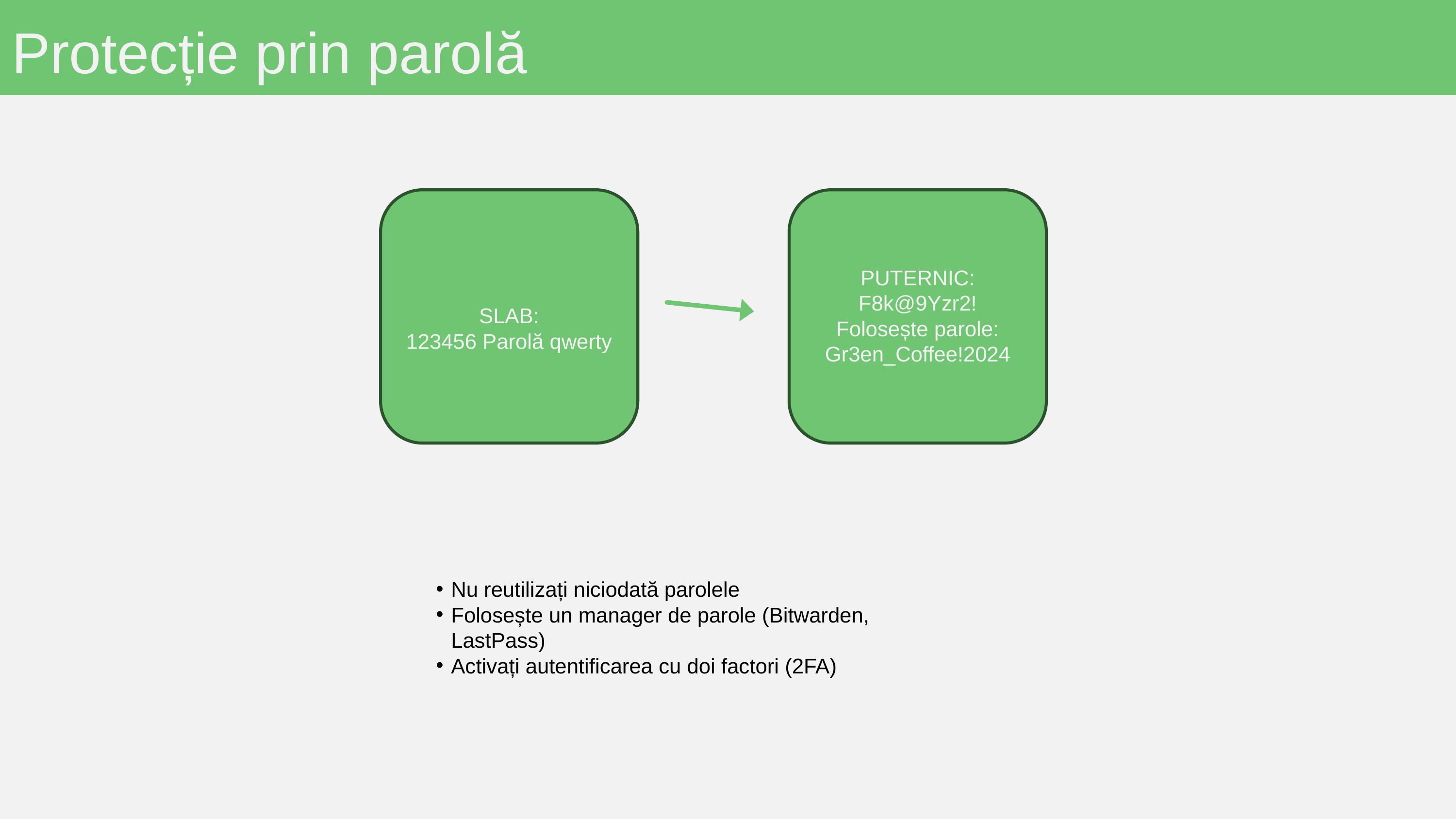

Protecție prin parolă

PUTERNIC:
F8k@9Yzr2!
Folosește parole: Gr3en_Coffee!2024

SLAB:
123456 Parolă qwerty

Nu reutilizați niciodată parolele
Folosește un manager de parole (Bitwarden, LastPass)
Activați autentificarea cu doi factori (2FA)